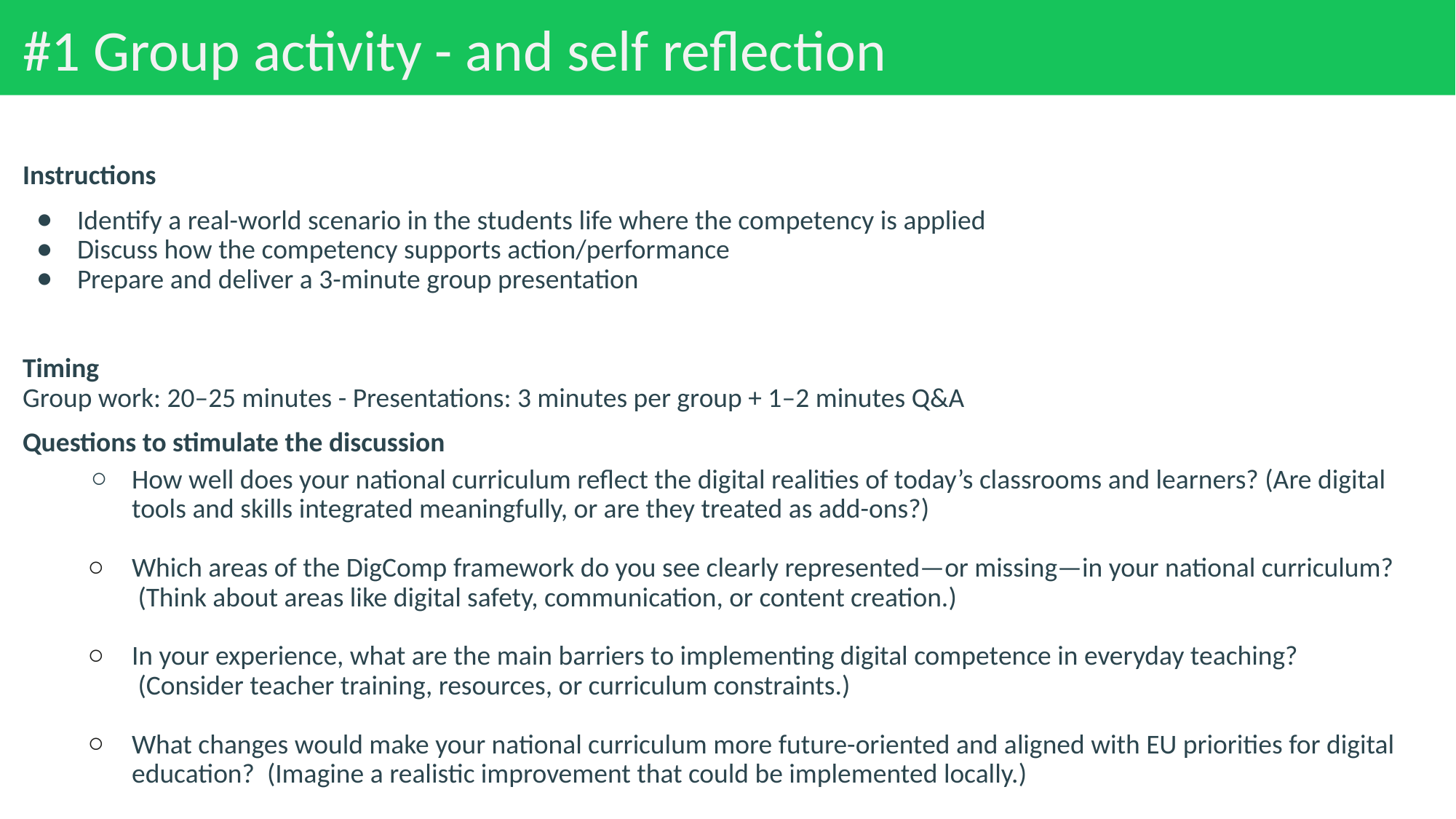

# #1 Group activity - and self reflection

Instructions
Identify a real-world scenario in the students life where the competency is applied
Discuss how the competency supports action/performance
Prepare and deliver a 3-minute group presentation

Timing
Group work: 20–25 minutes - Presentations: 3 minutes per group + 1–2 minutes Q&A
Questions to stimulate the discussion
How well does your national curriculum reflect the digital realities of today’s classrooms and learners? (Are digital tools and skills integrated meaningfully, or are they treated as add-ons?)
Which areas of the DigComp framework do you see clearly represented—or missing—in your national curriculum?
 (Think about areas like digital safety, communication, or content creation.)
In your experience, what are the main barriers to implementing digital competence in everyday teaching?
 (Consider teacher training, resources, or curriculum constraints.)
What changes would make your national curriculum more future-oriented and aligned with EU priorities for digital education?  (Imagine a realistic improvement that could be implemented locally.)